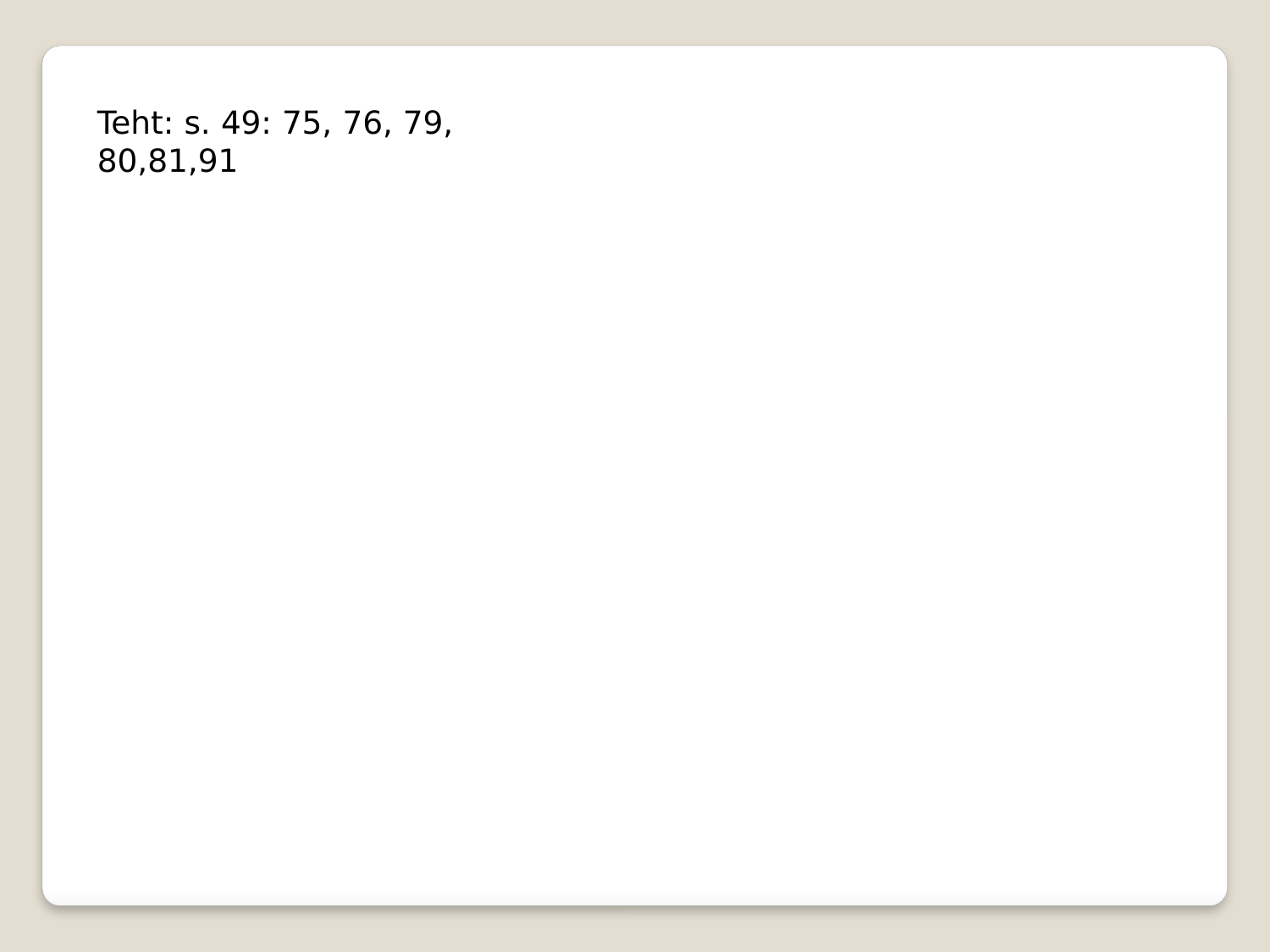

Teht: s. 49: 75, 76, 79, 80,81,91